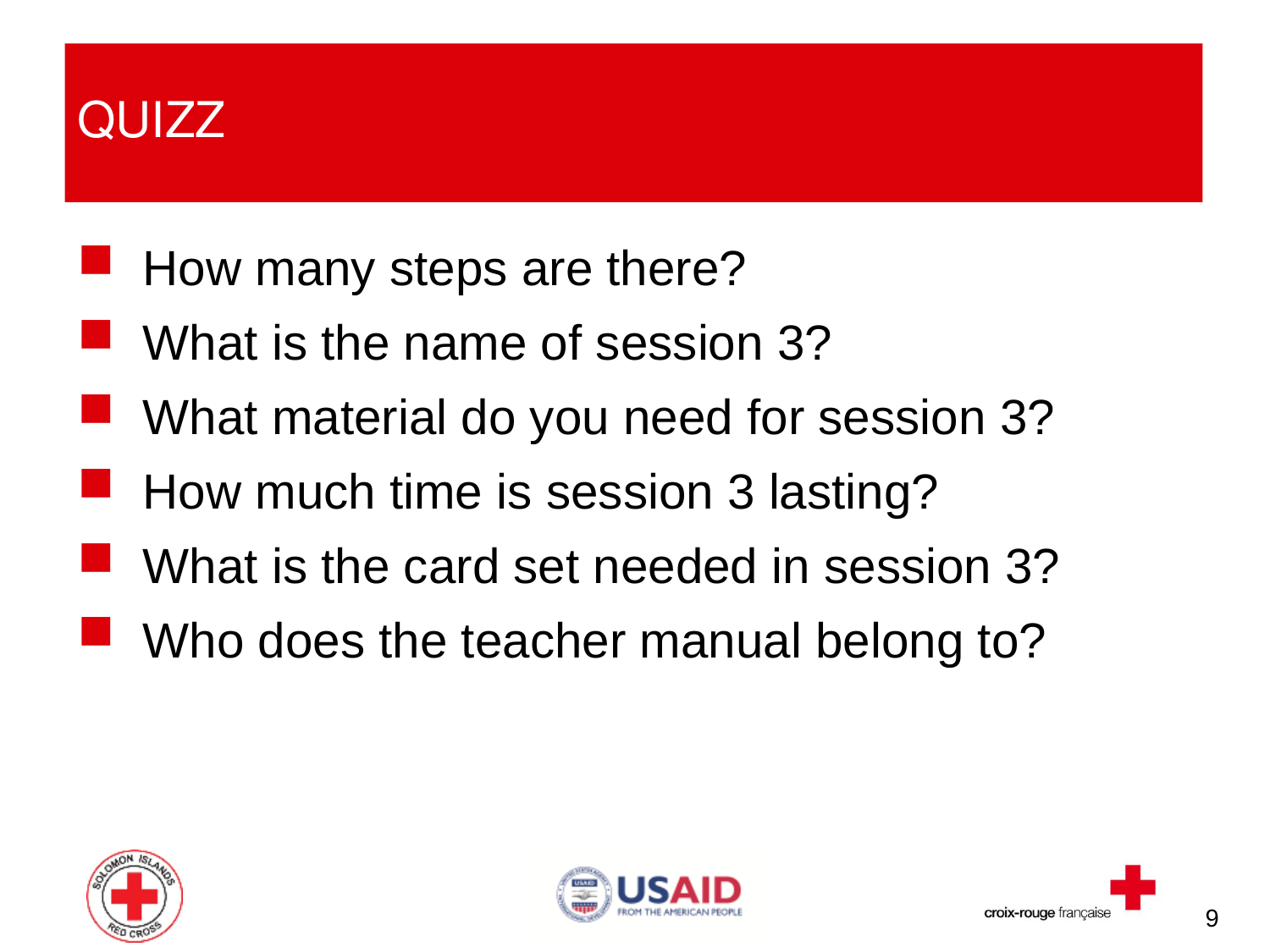

# Quizz
  How many steps are there?
  What is the name of session 3?
  What material do you need for session 3?
  How much time is session 3 lasting?
  What is the card set needed in session 3?
  Who does the teacher manual belong to?
9